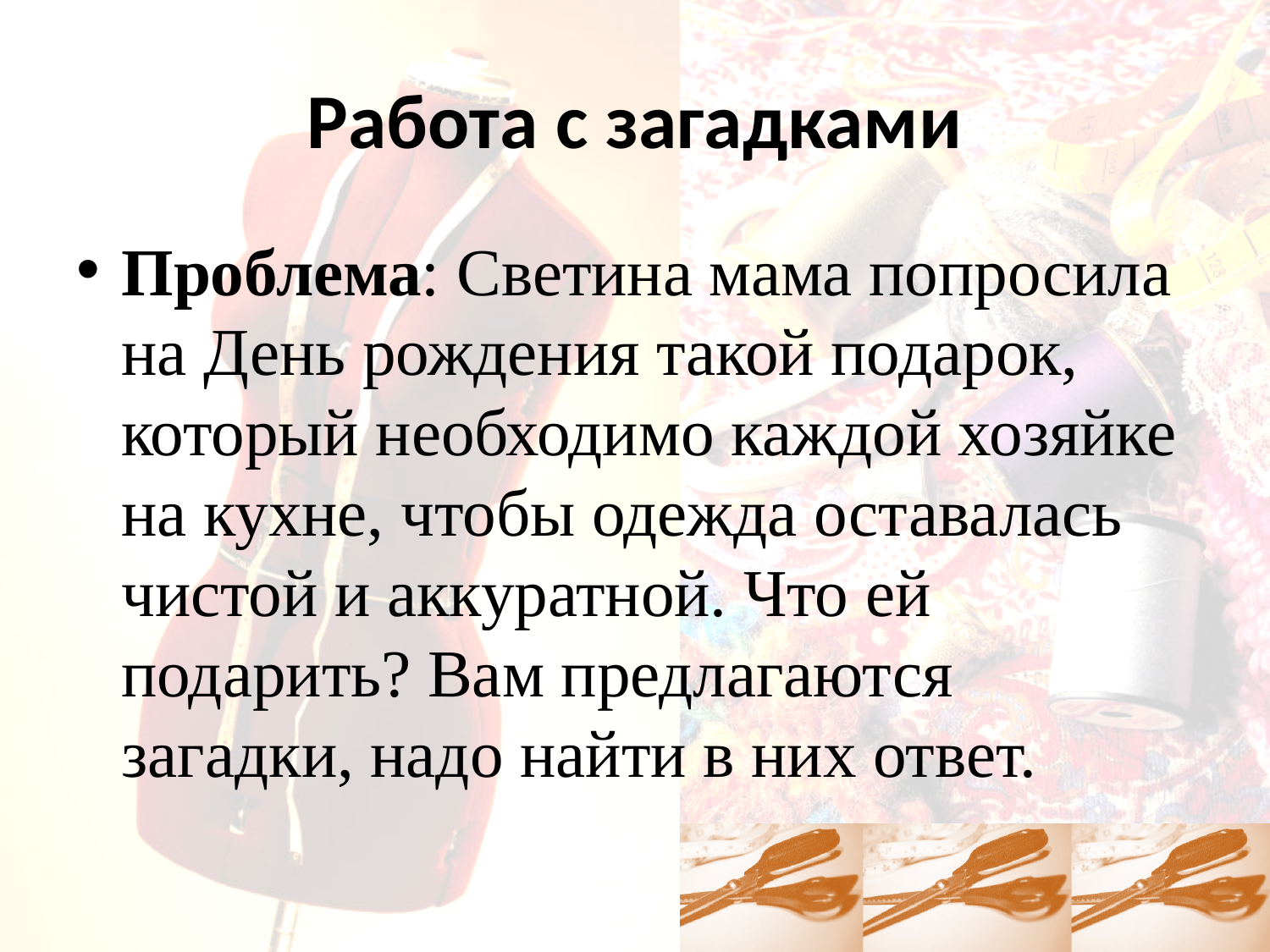

# Работа с загадками
Проблема: Светина мама попросила на День рождения такой подарок, который необходимо каждой хозяйке на кухне, чтобы одежда оставалась чистой и аккуратной. Что ей подарить? Вам предлагаются загадки, надо найти в них ответ.